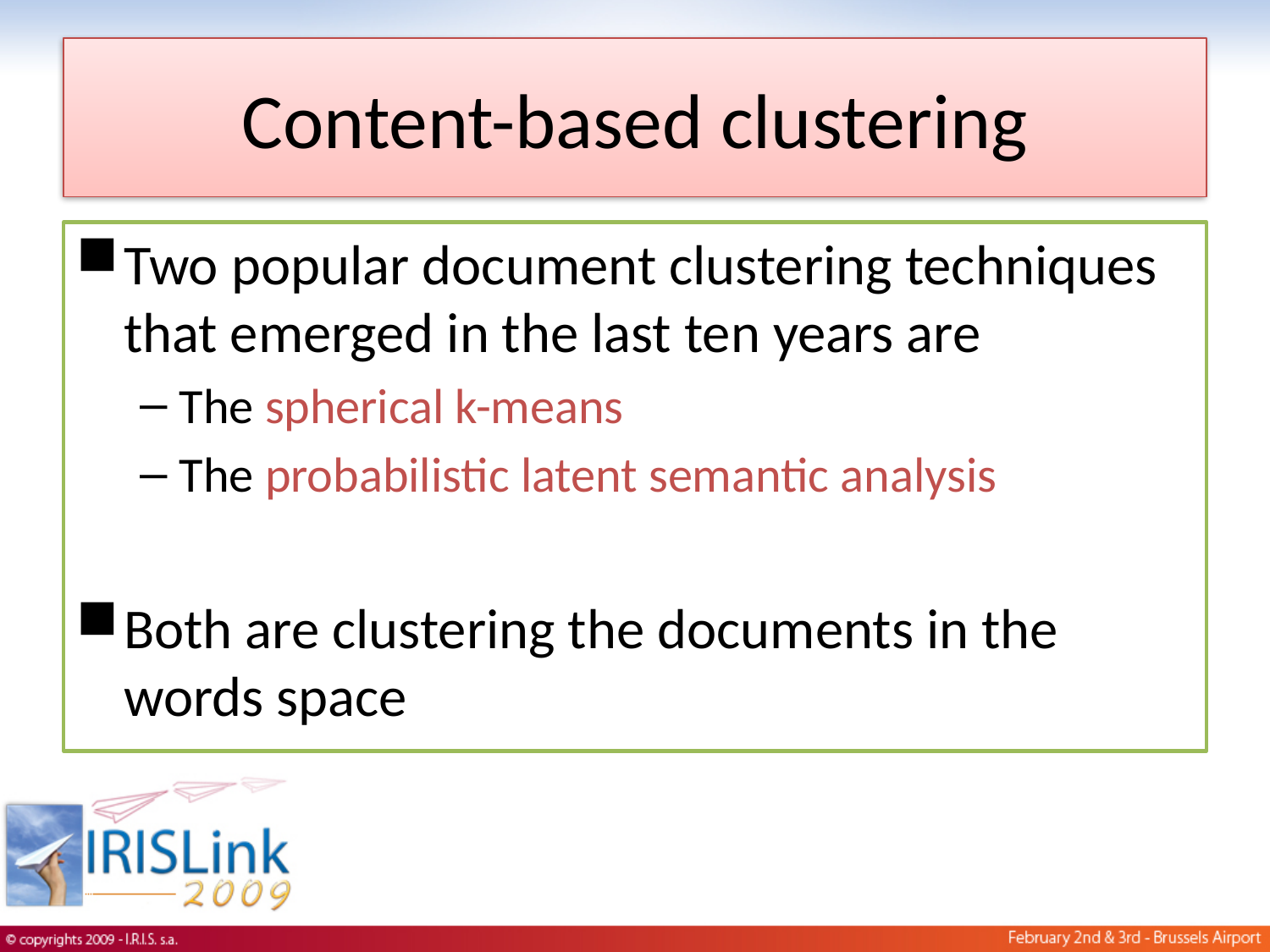

# Content-based clustering
Two popular document clustering techniques that emerged in the last ten years are
The spherical k-means
The probabilistic latent semantic analysis

Both are clustering the documents in the words space